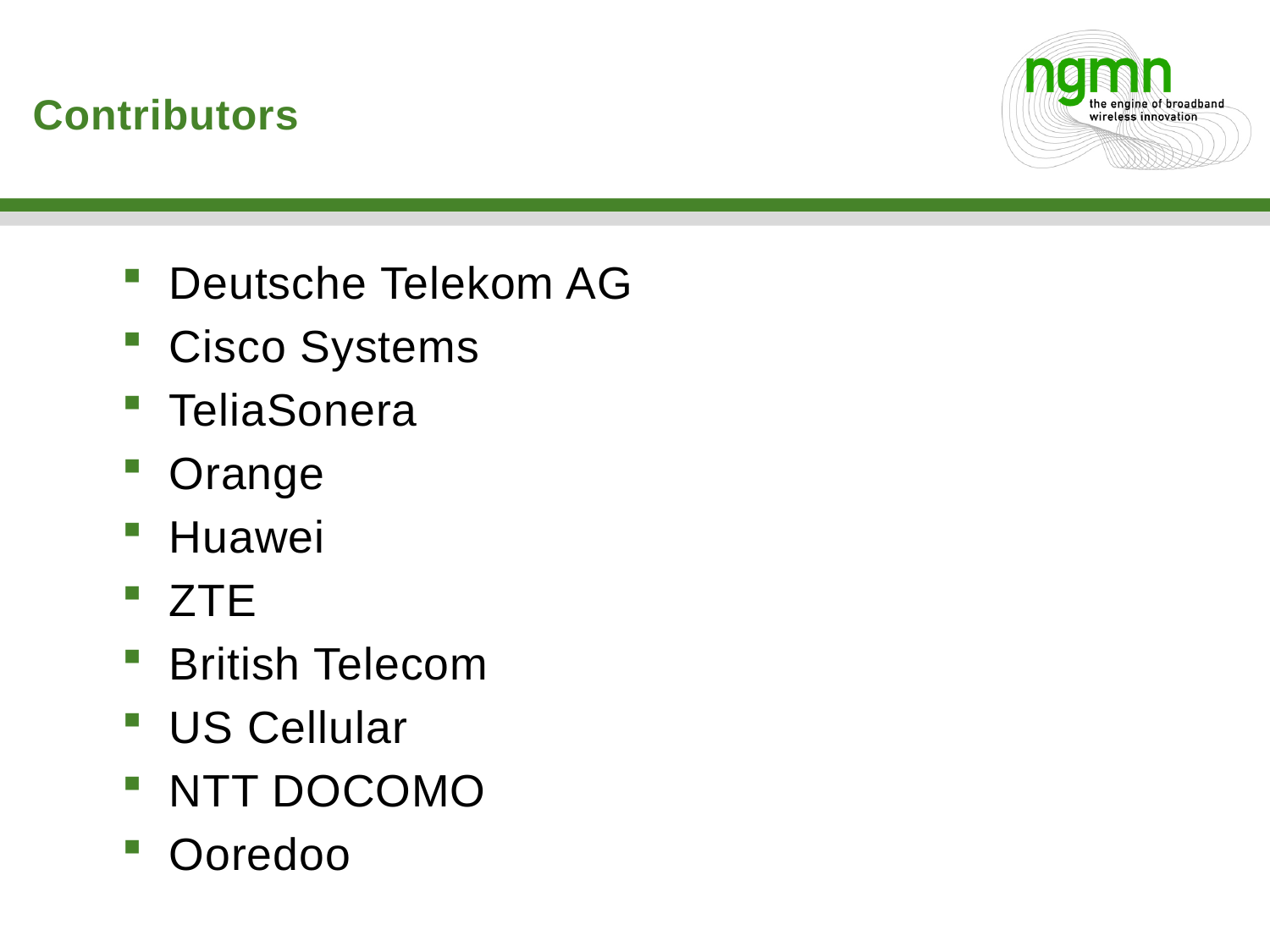

# Contributors
Deutsche Telekom AG
Cisco Systems
TeliaSonera
Orange
Huawei
ZTE
British Telecom
US Cellular
NTT DOCOMO
Ooredoo